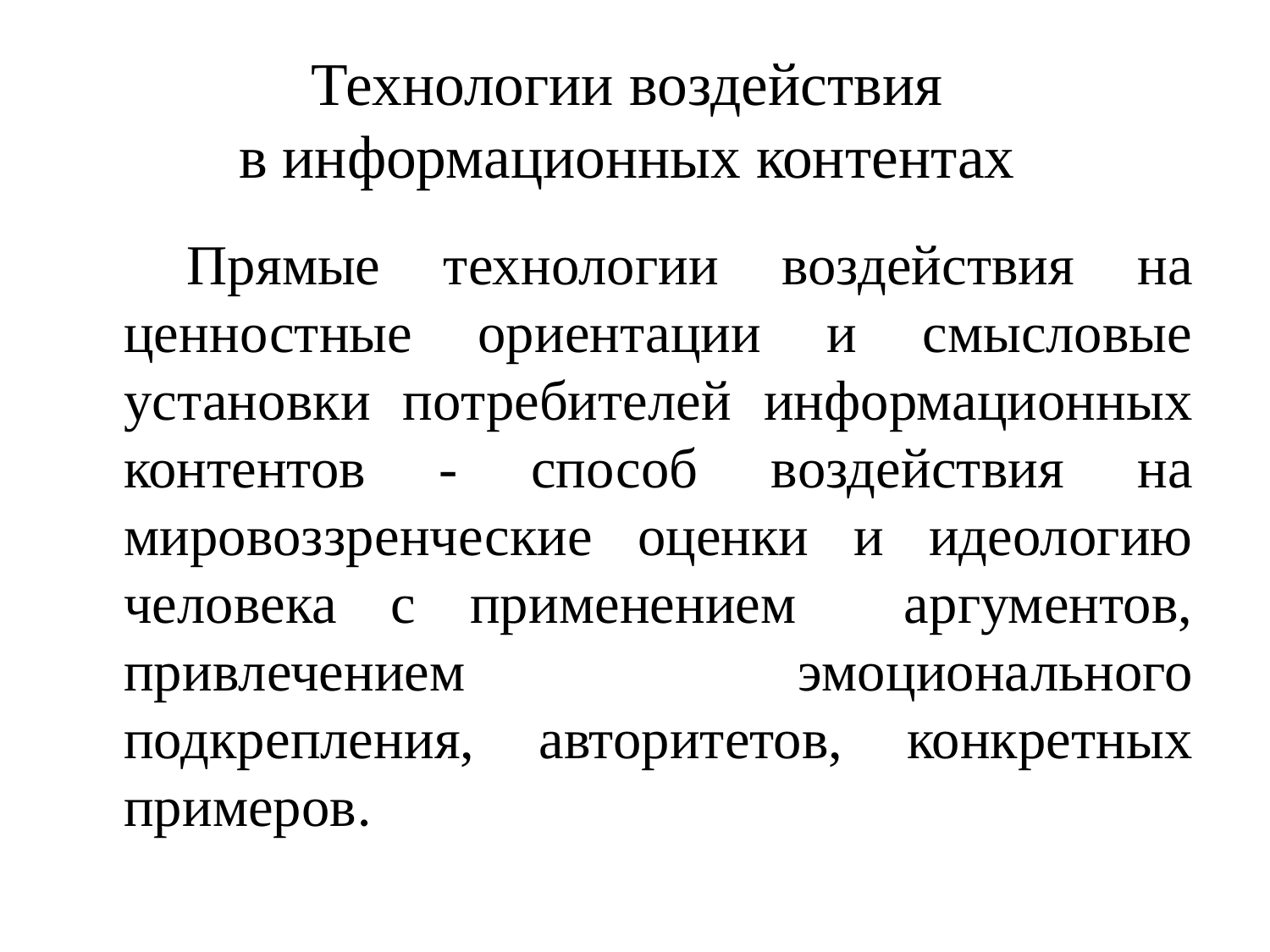

# Технологии воздействия  в информационных контентах
 Прямые технологии воздействия на ценностные ориентации и смысловые установки потребителей информационных контентов - способ воздействия на мировоззренческие оценки и идеологию человека с применением  аргументов, привлечением эмоционального подкрепления, авторитетов, конкретных примеров.